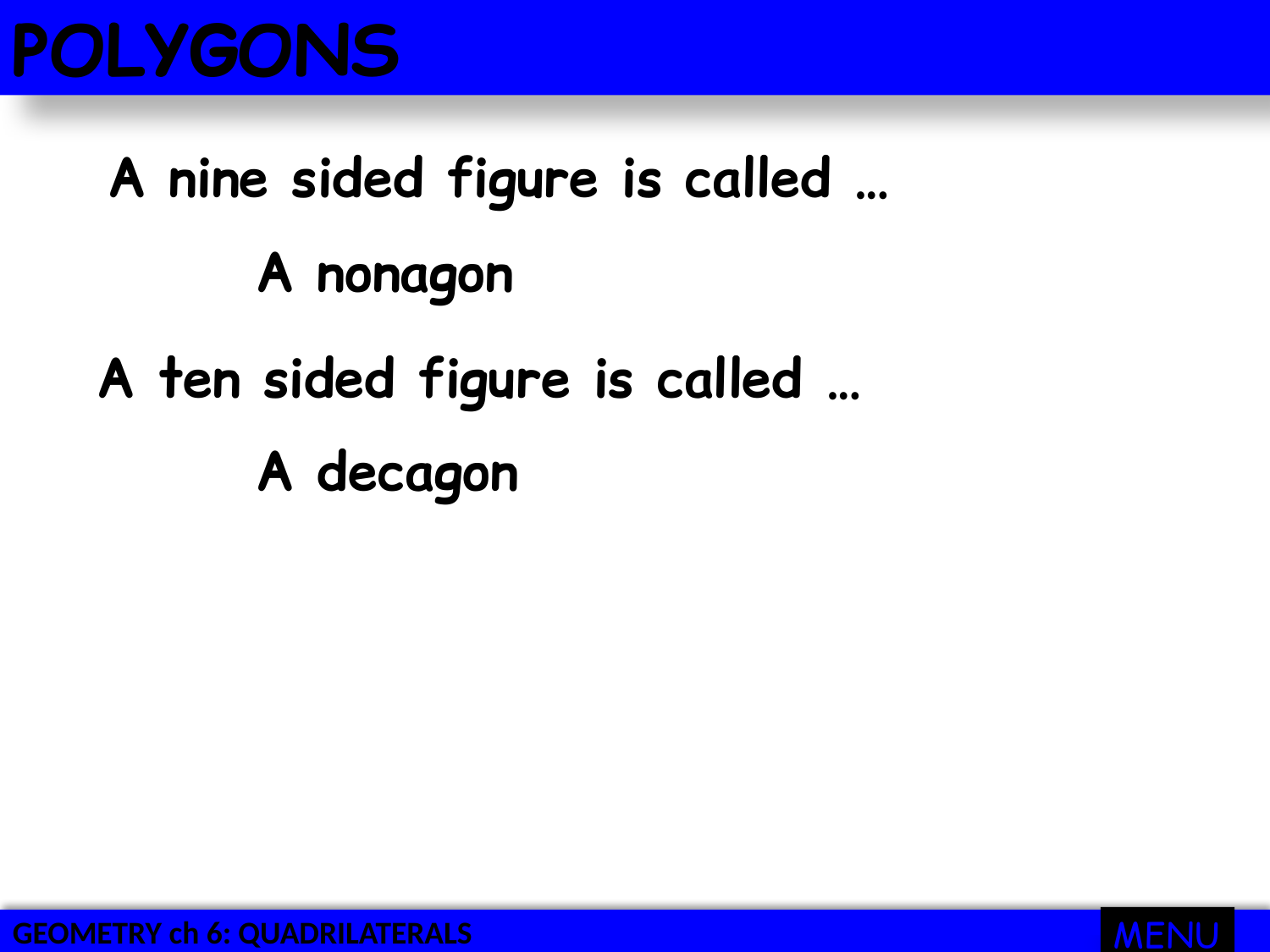

POLYGONS
A nine sided figure is called …
A nonagon
A ten sided figure is called …
A decagon
MENU
GEOMETRY ch 6: QUADRILATERALS